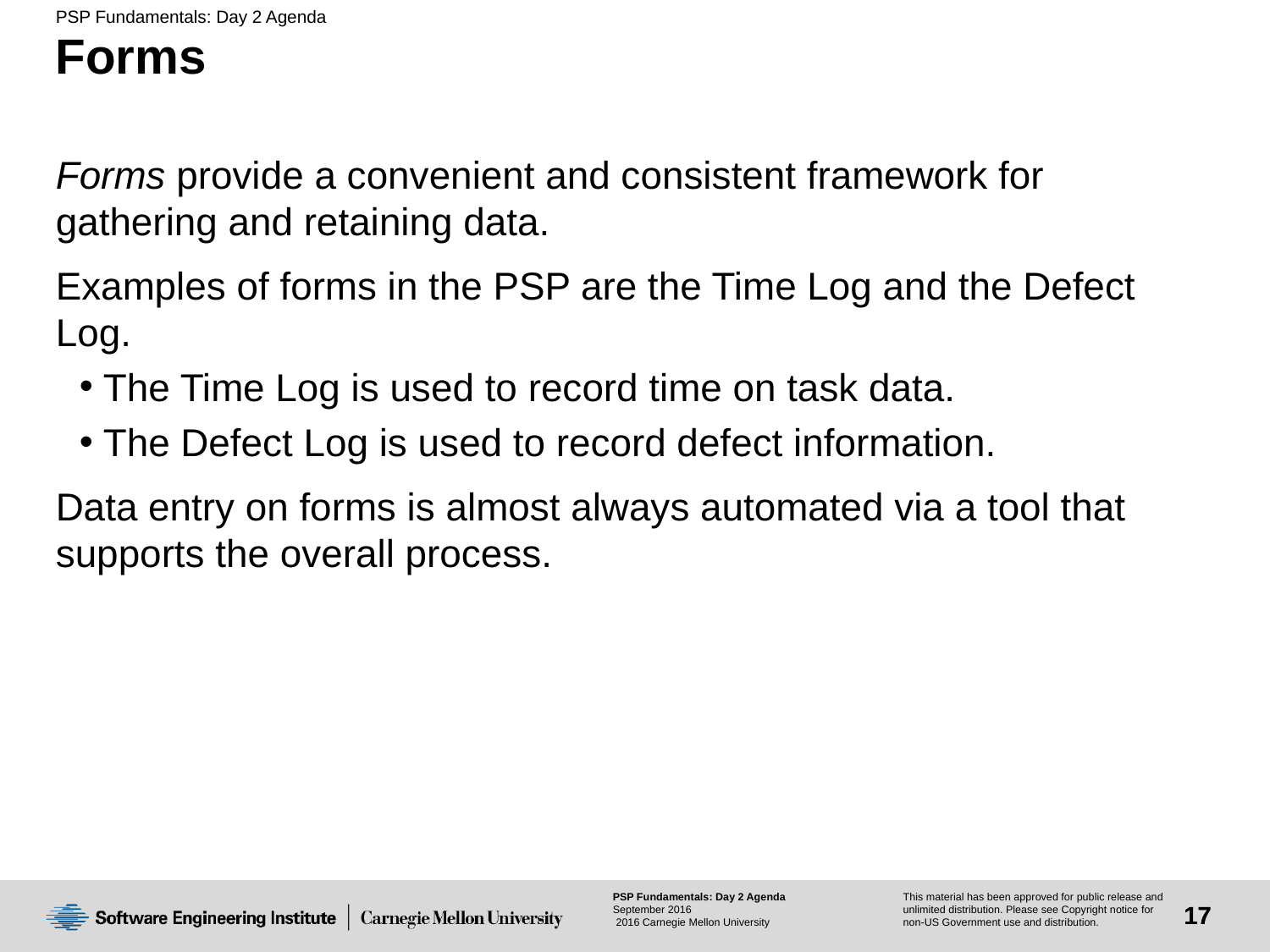

# Forms
Forms provide a convenient and consistent framework for gathering and retaining data.
Examples of forms in the PSP are the Time Log and the Defect Log.
The Time Log is used to record time on task data.
The Defect Log is used to record defect information.
Data entry on forms is almost always automated via a tool that supports the overall process.